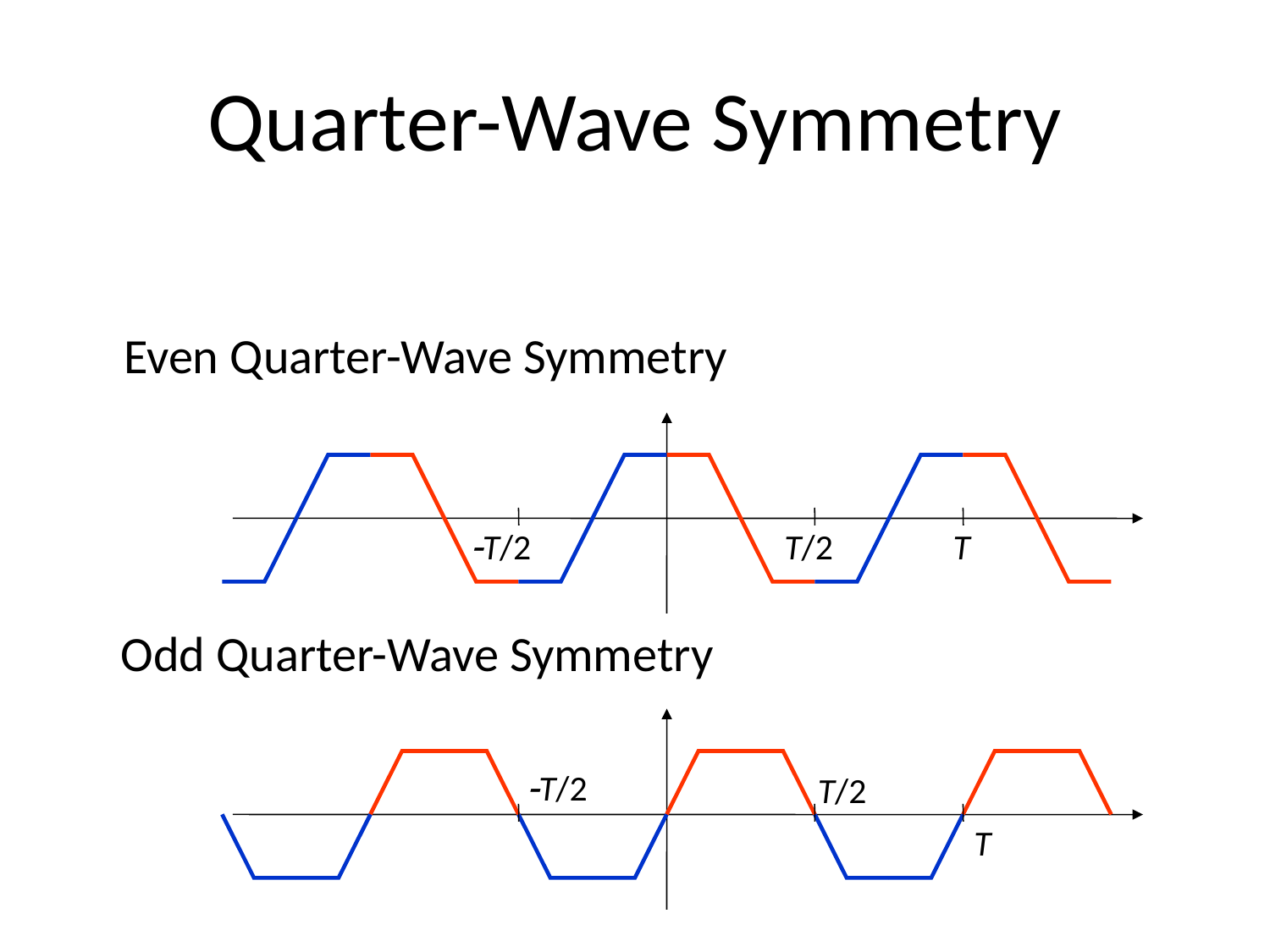

# Quarter-Wave Symmetry
Even Quarter-Wave Symmetry

−T/2
T/2
T
Odd Quarter-Wave Symmetry

−T/2
T/2

T